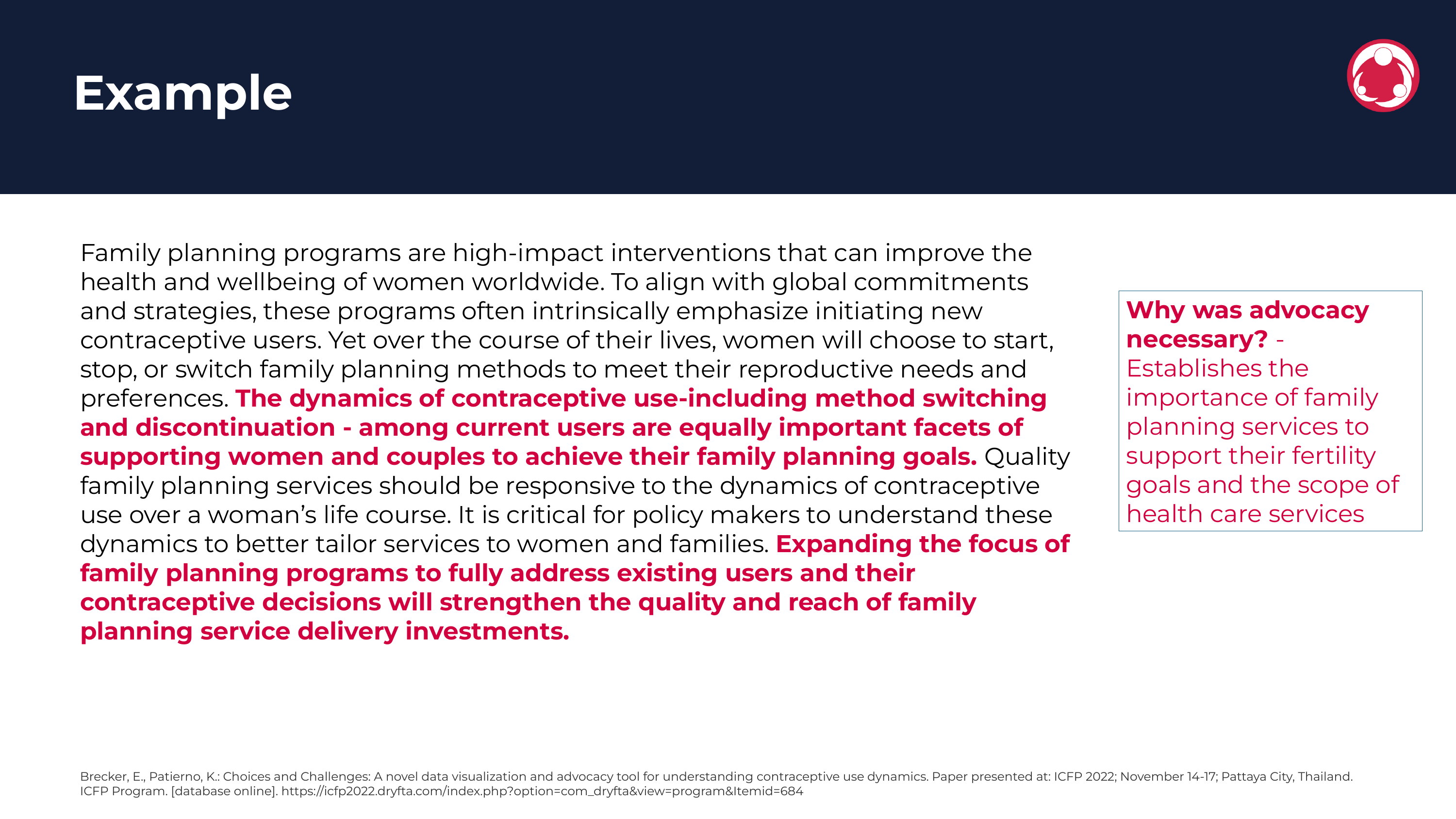

Example
Family planning programs are high-impact interventions that can improve the health and wellbeing of women worldwide. To align with global commitments and strategies, these programs often intrinsically emphasize initiating new contraceptive users. Yet over the course of their lives, women will choose to start, stop, or switch family planning methods to meet their reproductive needs and preferences. The dynamics of contraceptive use-including method switching and discontinuation - among current users are equally important facets of supporting women and couples to achieve their family planning goals. Quality family planning services should be responsive to the dynamics of contraceptive use over a woman’s life course. It is critical for policy makers to understand these dynamics to better tailor services to women and families. Expanding the focus of family planning programs to fully address existing users and their contraceptive decisions will strengthen the quality and reach of family planning service delivery investments.
Why was advocacy necessary? - Establishes the importance of family planning services to support their fertility goals and the scope of health care services
Brecker, E., Patierno, K.: Choices and Challenges: A novel data visualization and advocacy tool for understanding contraceptive use dynamics. Paper presented at: ICFP 2022; November 14-17; Pattaya City, Thailand. ICFP Program. [database online]. https://icfp2022.dryfta.com/index.php?option=com_dryfta&view=program&Itemid=684